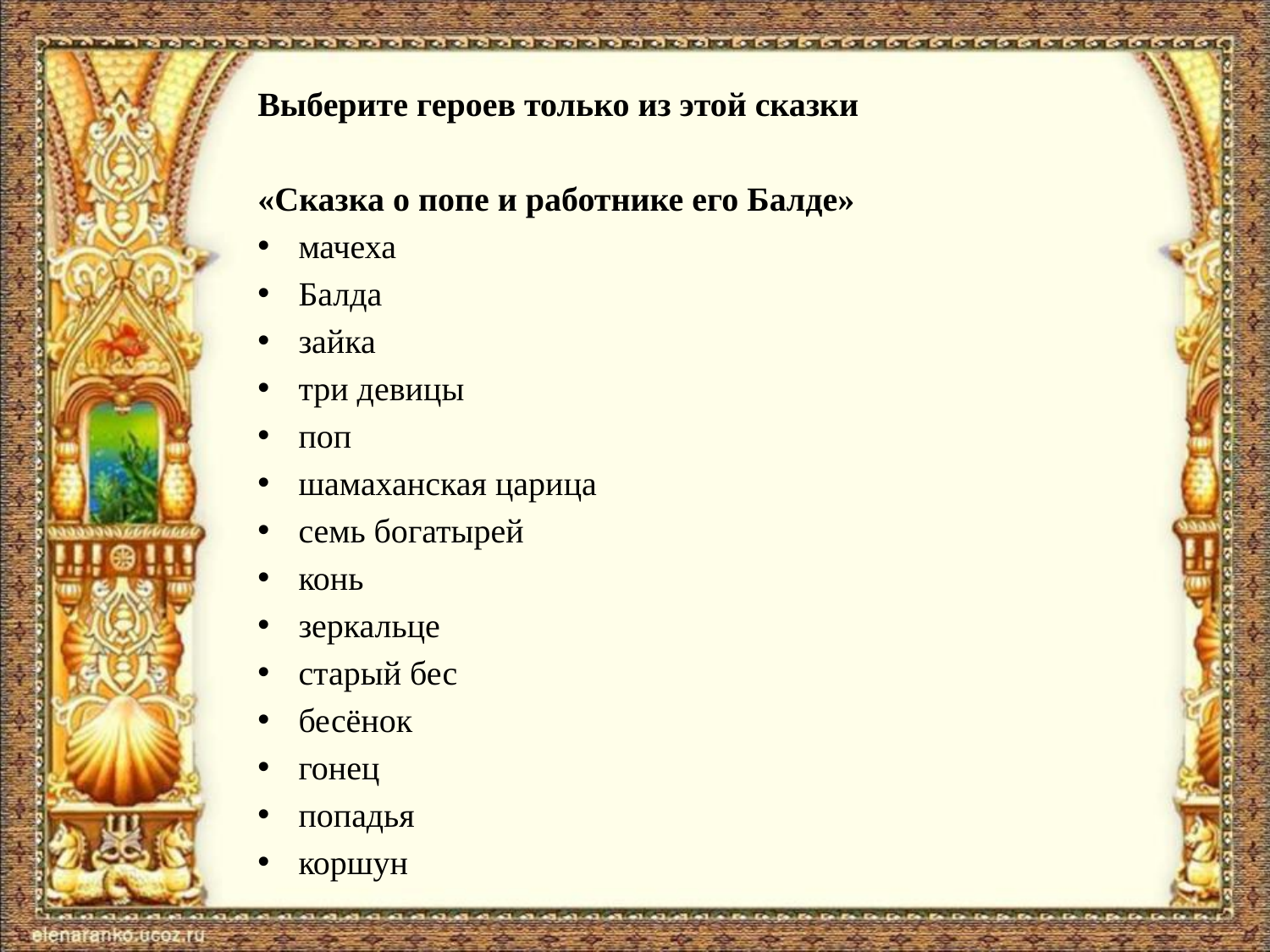

Выберите героев только из этой сказки

«Сказка о попе и работнике его Балде»
мачеха
Балда
зайка
три девицы
поп
шамаханская царица
семь богатырей
конь
зеркальце
старый бес
бесёнок
гонец
попадья
коршун